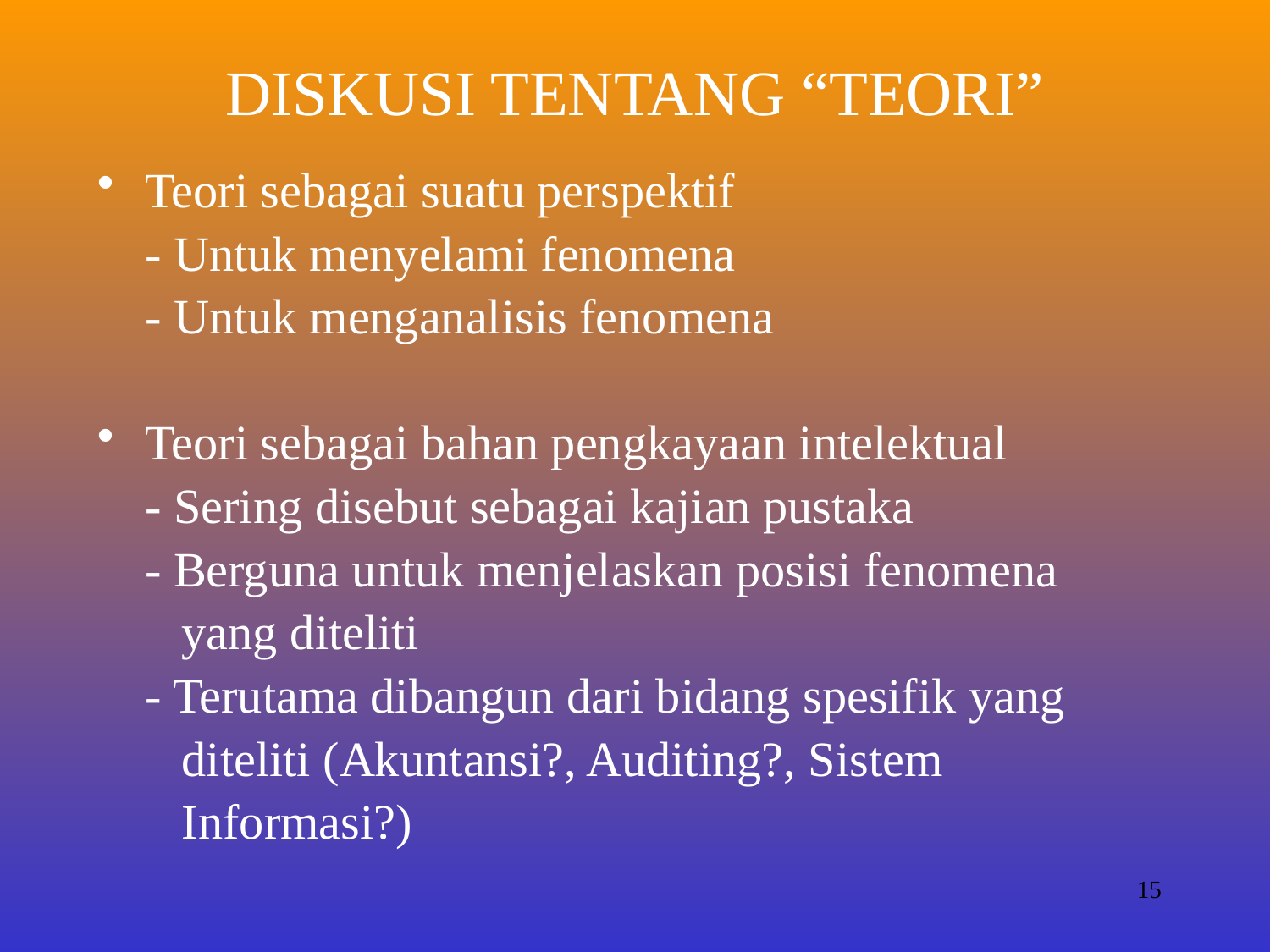

# DISKUSI TENTANG “TEORI”
Teori sebagai suatu perspektif
	- Untuk menyelami fenomena
	- Untuk menganalisis fenomena

Teori sebagai bahan pengkayaan intelektual
	- Sering disebut sebagai kajian pustaka
	- Berguna untuk menjelaskan posisi fenomena
	   yang diteliti
	- Terutama dibangun dari bidang spesifik yang
	   diteliti (Akuntansi?, Auditing?, Sistem
	   Informasi?)
15